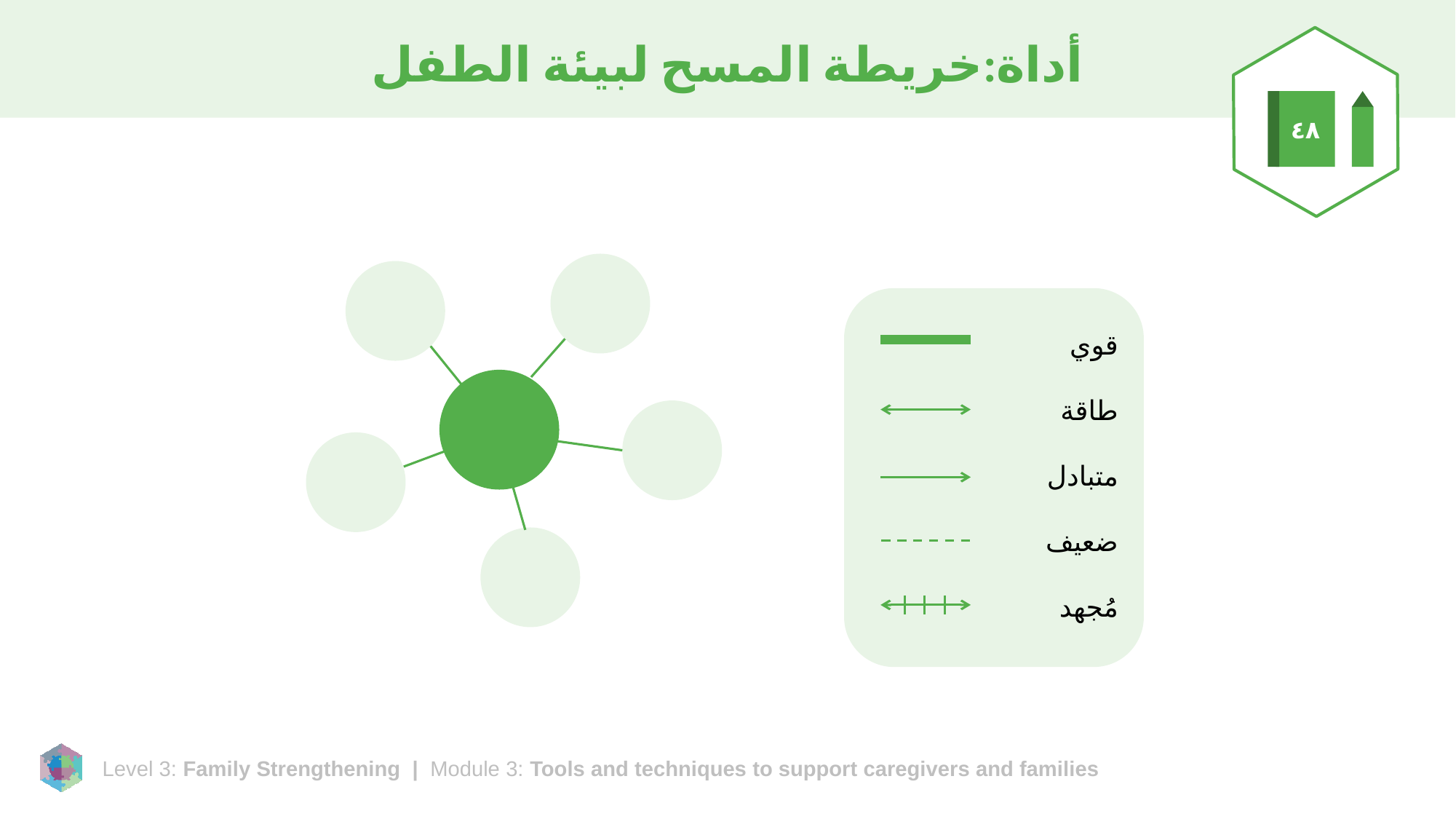

# أداة:خريطة المسح لبيئة الطفل

٤٨

قوي

طاقة

متبادل

ضعيف

مُجهد